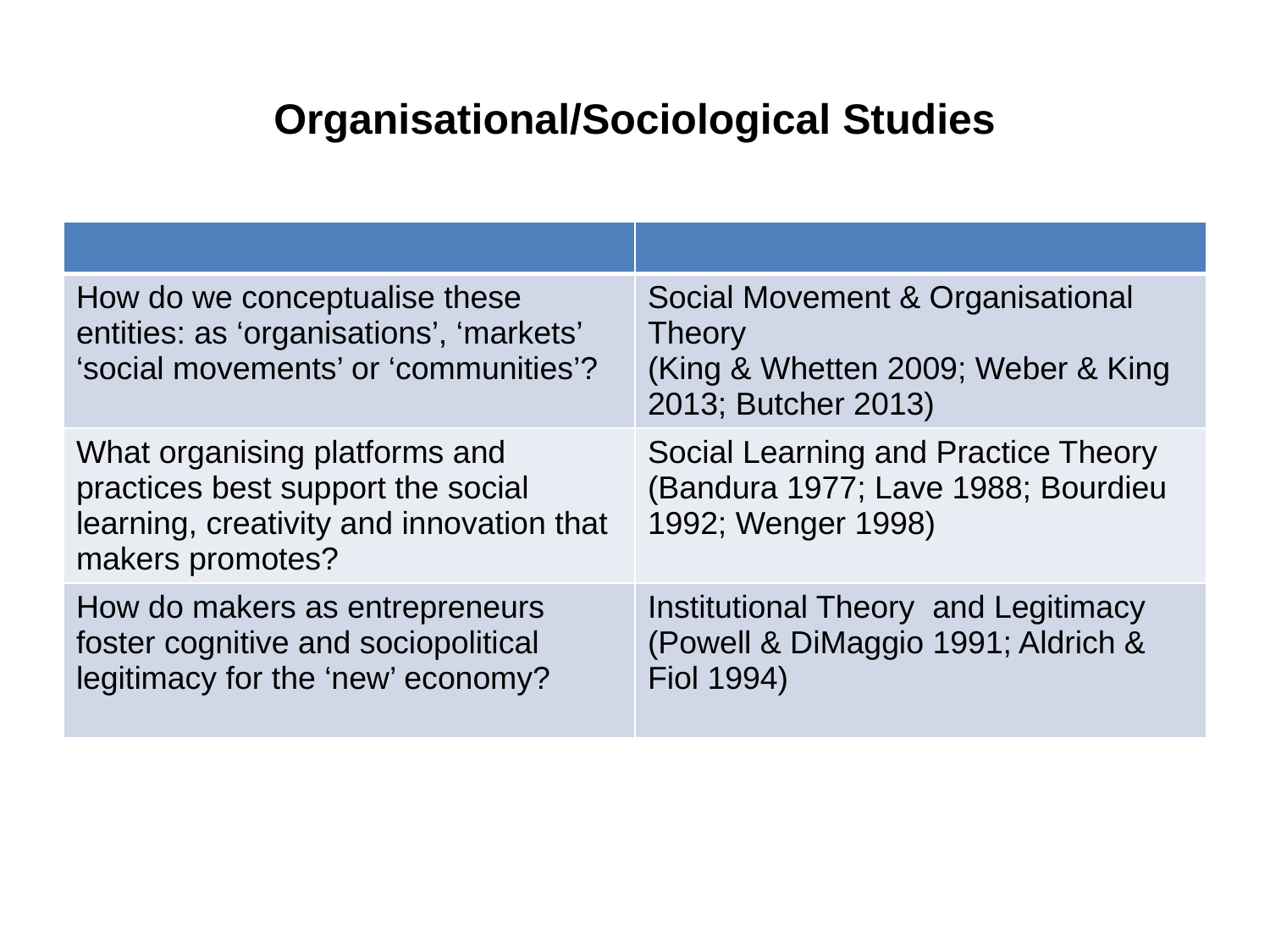

# Organisational/Sociological Studies
|  |  |
| --- | --- |
| How do we conceptualise these entities: as ‘organisations’, ‘markets’ ‘social movements’ or ‘communities’? | Social Movement & Organisational Theory (King & Whetten 2009; Weber & King 2013; Butcher 2013) |
| What organising platforms and practices best support the social learning, creativity and innovation that makers promotes? | Social Learning and Practice Theory (Bandura 1977; Lave 1988; Bourdieu 1992; Wenger 1998) |
| How do makers as entrepreneurs foster cognitive and sociopolitical legitimacy for the ‘new’ economy? | Institutional Theory and Legitimacy (Powell & DiMaggio 1991; Aldrich & Fiol 1994) |